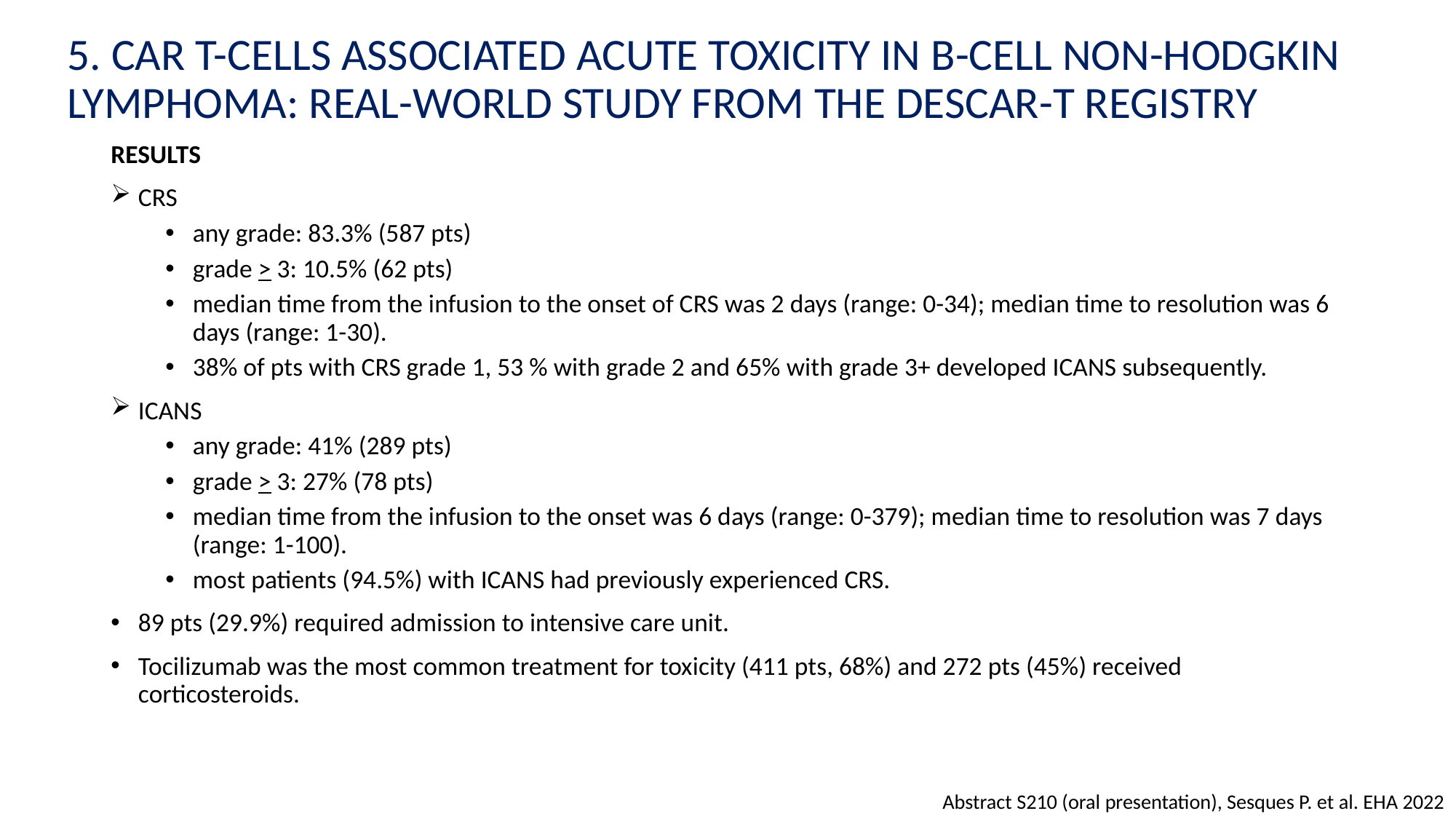

5. CAR T-CELLS ASSOCIATED ACUTE TOXICITY IN B-CELL NON-HODGKIN LYMPHOMA: REAL-WORLD STUDY FROM THE DESCAR-T REGISTRY
RESULTS
CRS
any grade: 83.3% (587 pts)
grade > 3: 10.5% (62 pts)
median time from the infusion to the onset of CRS was 2 days (range: 0-34); median time to resolution was 6 days (range: 1-30).
38% of pts with CRS grade 1, 53 % with grade 2 and 65% with grade 3+ developed ICANS subsequently.
ICANS
any grade: 41% (289 pts)
grade > 3: 27% (78 pts)
median time from the infusion to the onset was 6 days (range: 0-379); median time to resolution was 7 days (range: 1-100).
most patients (94.5%) with ICANS had previously experienced CRS.
89 pts (29.9%) required admission to intensive care unit.
Tocilizumab was the most common treatment for toxicity (411 pts, 68%) and 272 pts (45%) received corticosteroids.
Abstract S210 (oral presentation), Sesques P. et al. EHA 2022